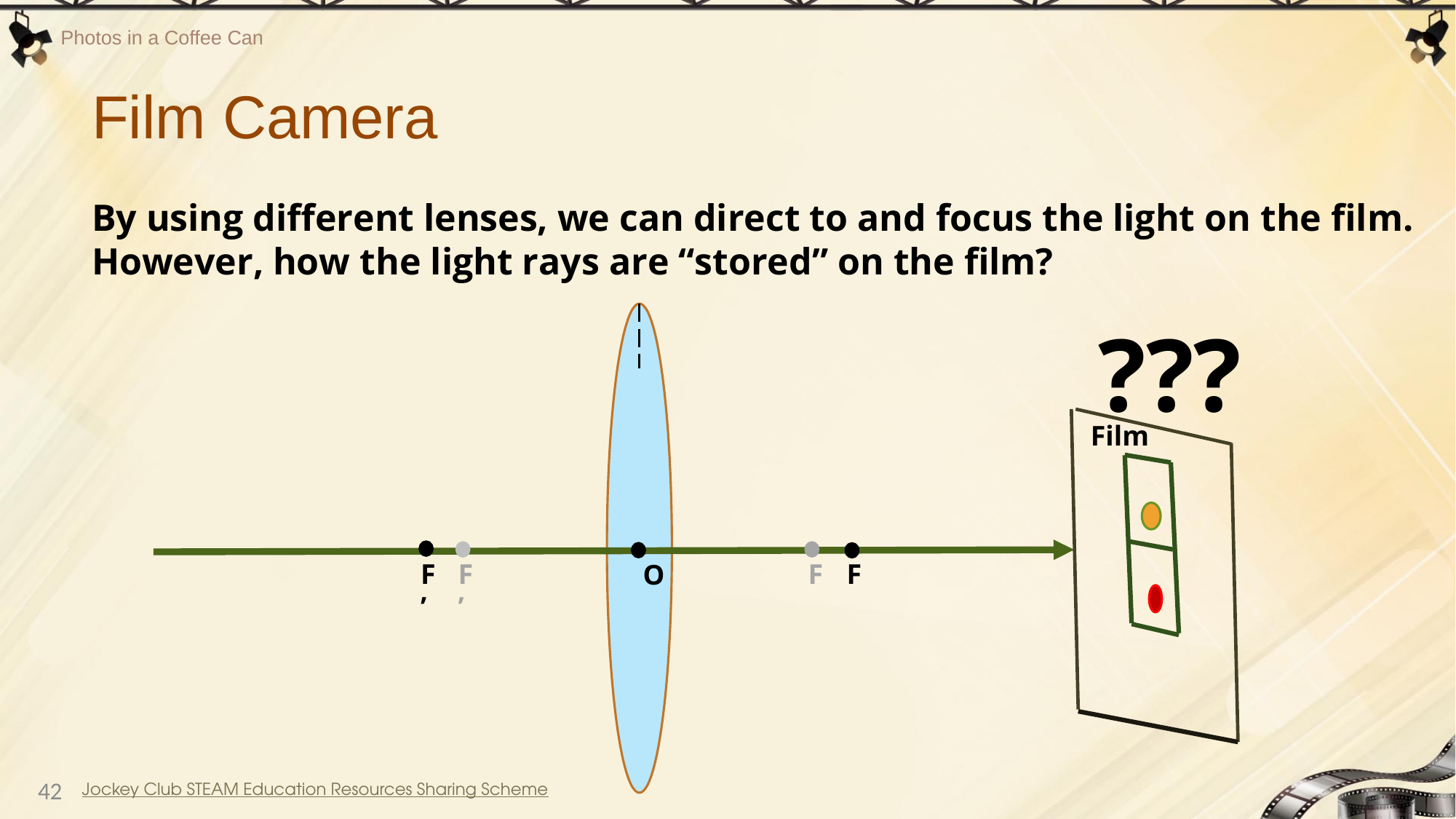

# Film Camera
By using different lenses, we can direct to and focus the light on the film.
However, how the light rays are “stored” on the film?

???
Film

F’
F’
F
F
O
42